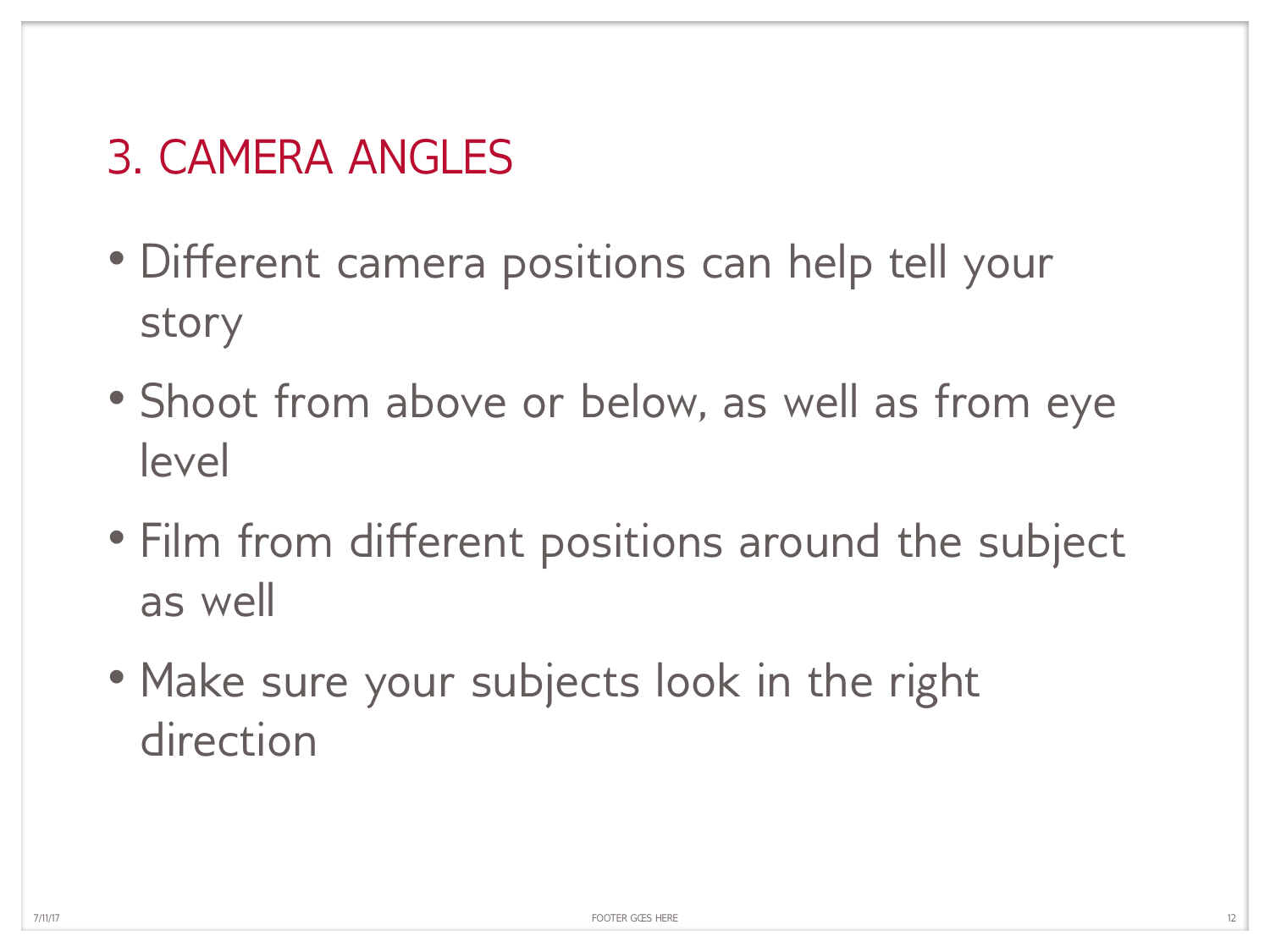

# 3. CAMERA ANGLES
Different camera positions can help tell your story
Shoot from above or below, as well as from eye level
Film from different positions around the subject as well
Make sure your subjects look in the right direction

7/11/17
FOOTER GOES HERE
12